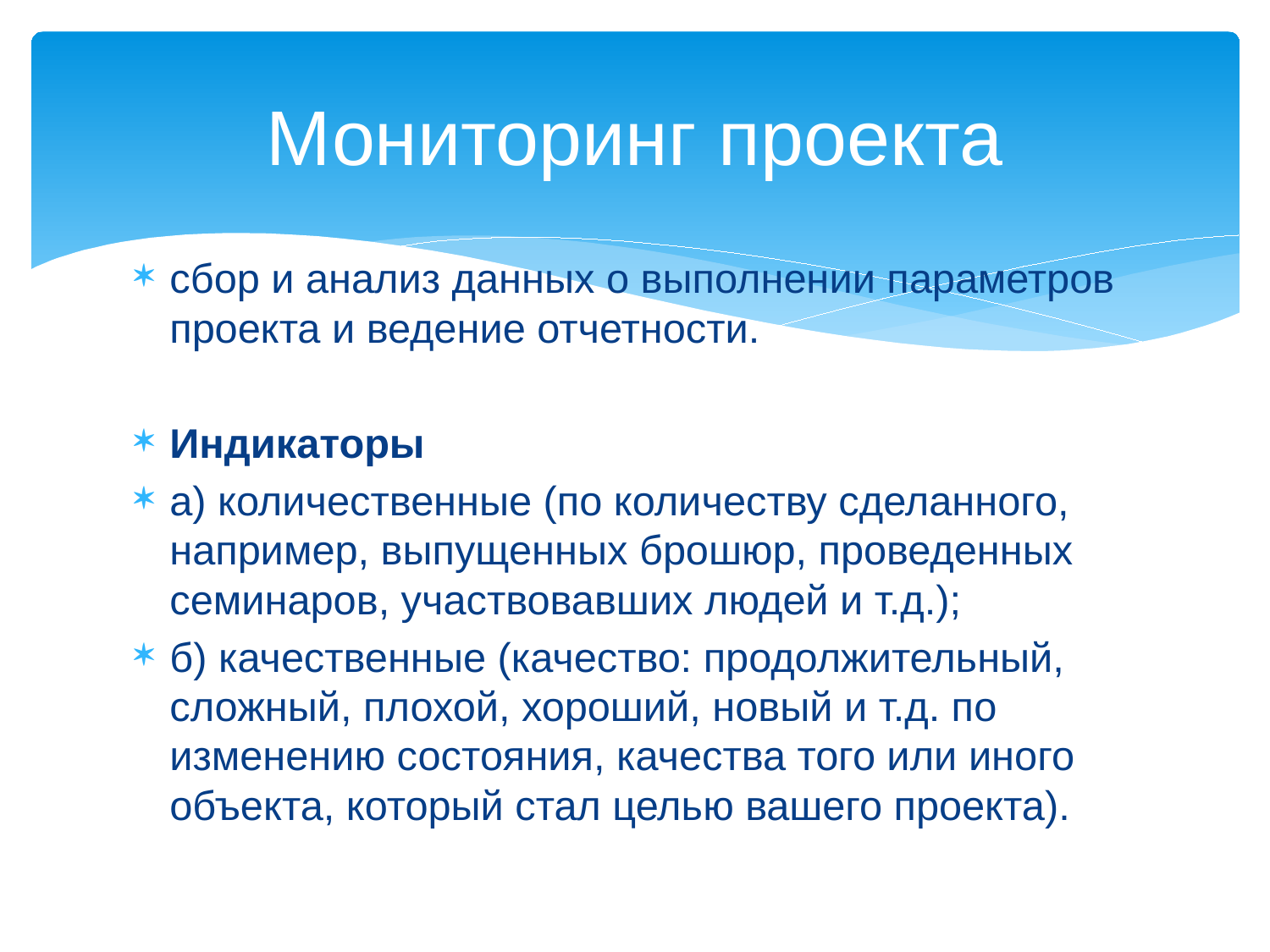

# Мониторинг проекта
сбор и анализ данных о выполнении параметров проекта и ведение отчетности.

Индикаторы
а) количественные (по количеству сделанного, например, выпущенных брошюр, проведенных семинаров, участвовавших людей и т.д.);
б) качественные (качество: продолжительный, сложный, плохой, хороший, новый и т.д. по изменению состояния, качества того или иного объекта, который стал целью вашего проекта).